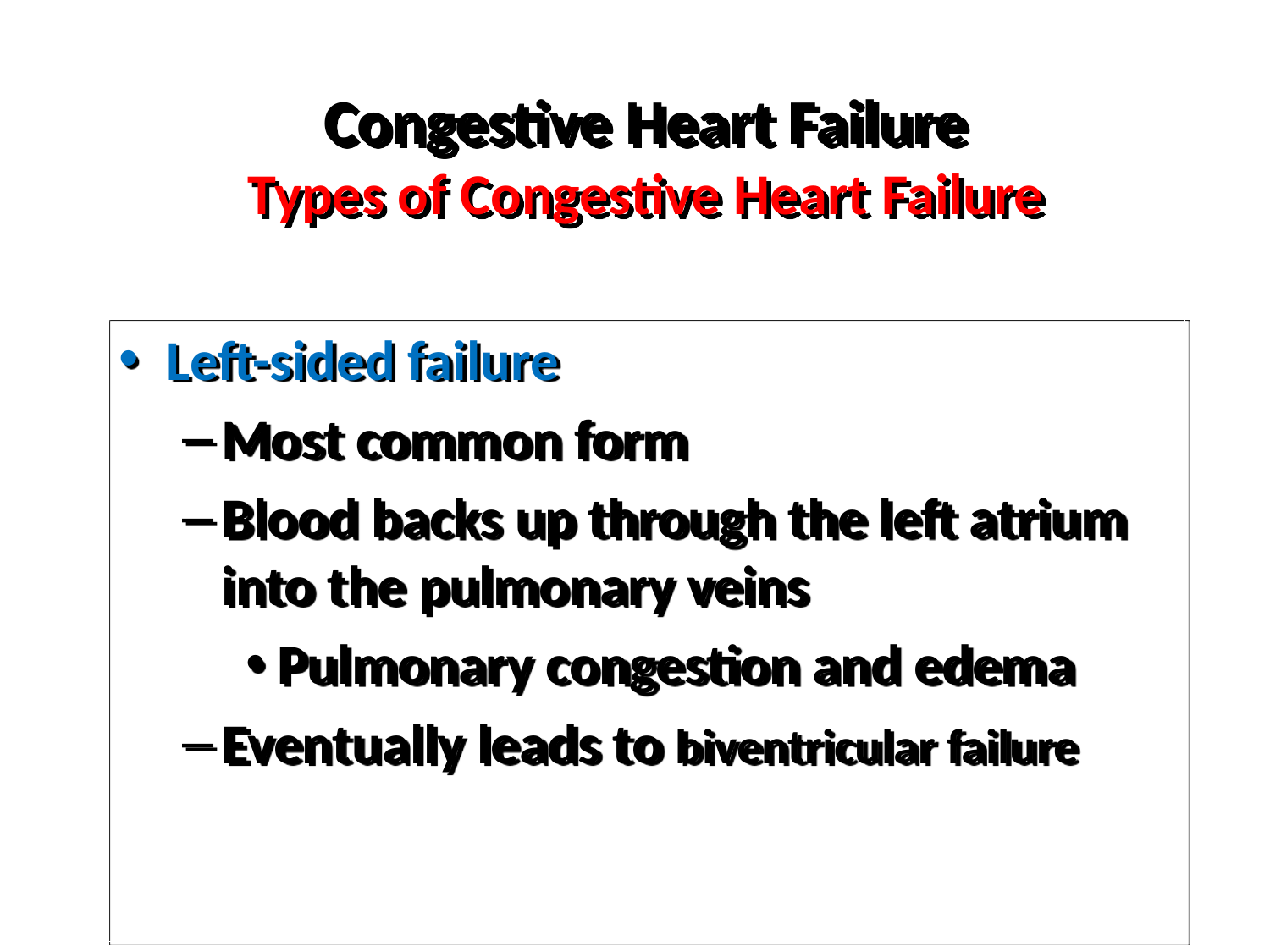

# Congestive Heart Failure Types of Congestive Heart Failure
Left-sided failure
Most common form
Blood backs up through the left atrium into the pulmonary veins
Pulmonary congestion and edema
Eventually leads to biventricular failure